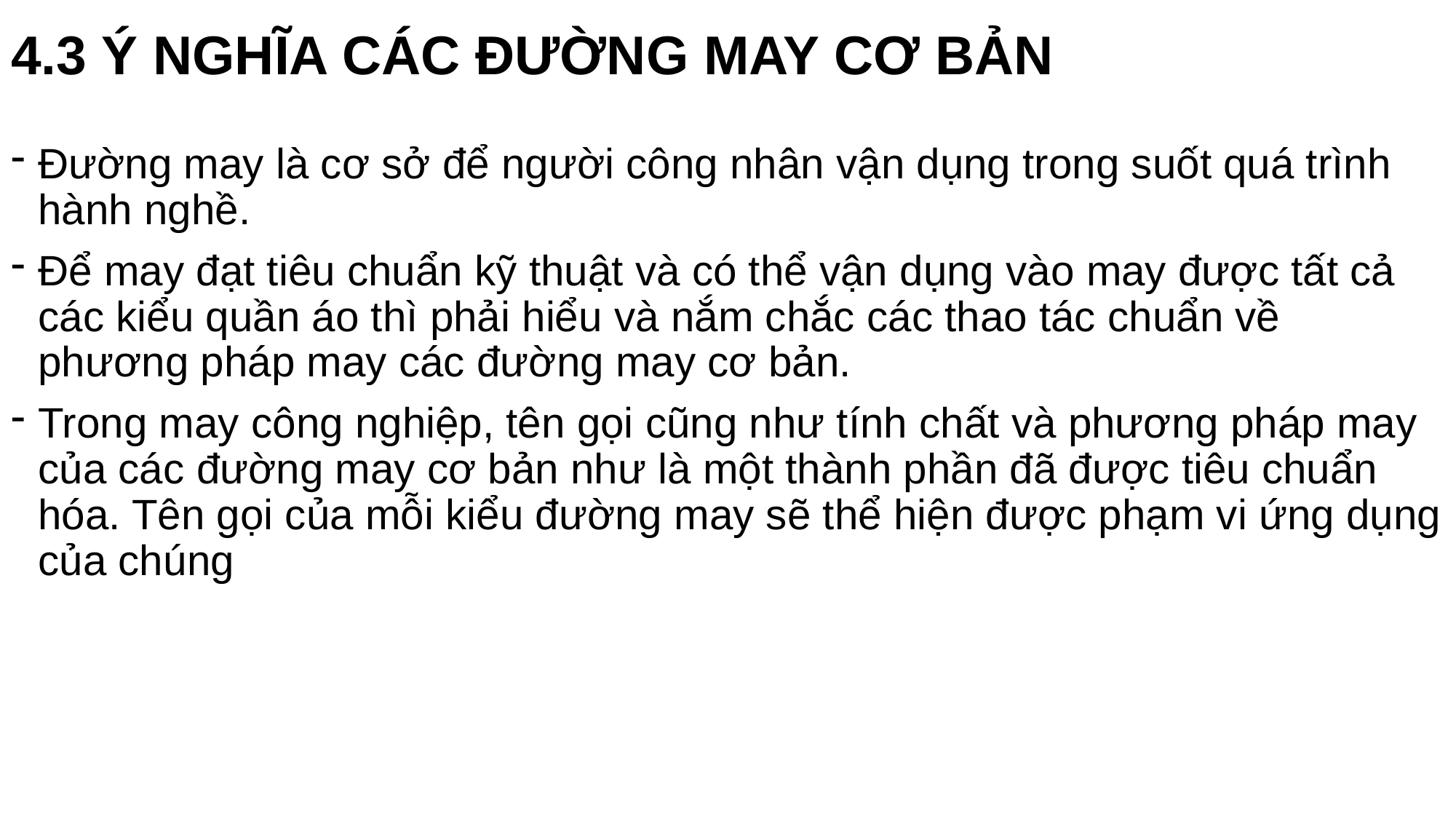

# 4.3 Ý NGHĨA CÁC ĐƯỜNG MAY CƠ BẢN
Đường may là cơ sở để người công nhân vận dụng trong suốt quá trình hành nghề.
Để may đạt tiêu chuẩn kỹ thuật và có thể vận dụng vào may được tất cả các kiểu quần áo thì phải hiểu và nắm chắc các thao tác chuẩn về phương pháp may các đường may cơ bản.
Trong may công nghiệp, tên gọi cũng như tính chất và phương pháp may của các đường may cơ bản như là một thành phần đã được tiêu chuẩn hóa. Tên gọi của mỗi kiểu đường may sẽ thể hiện được phạm vi ứng dụng của chúng